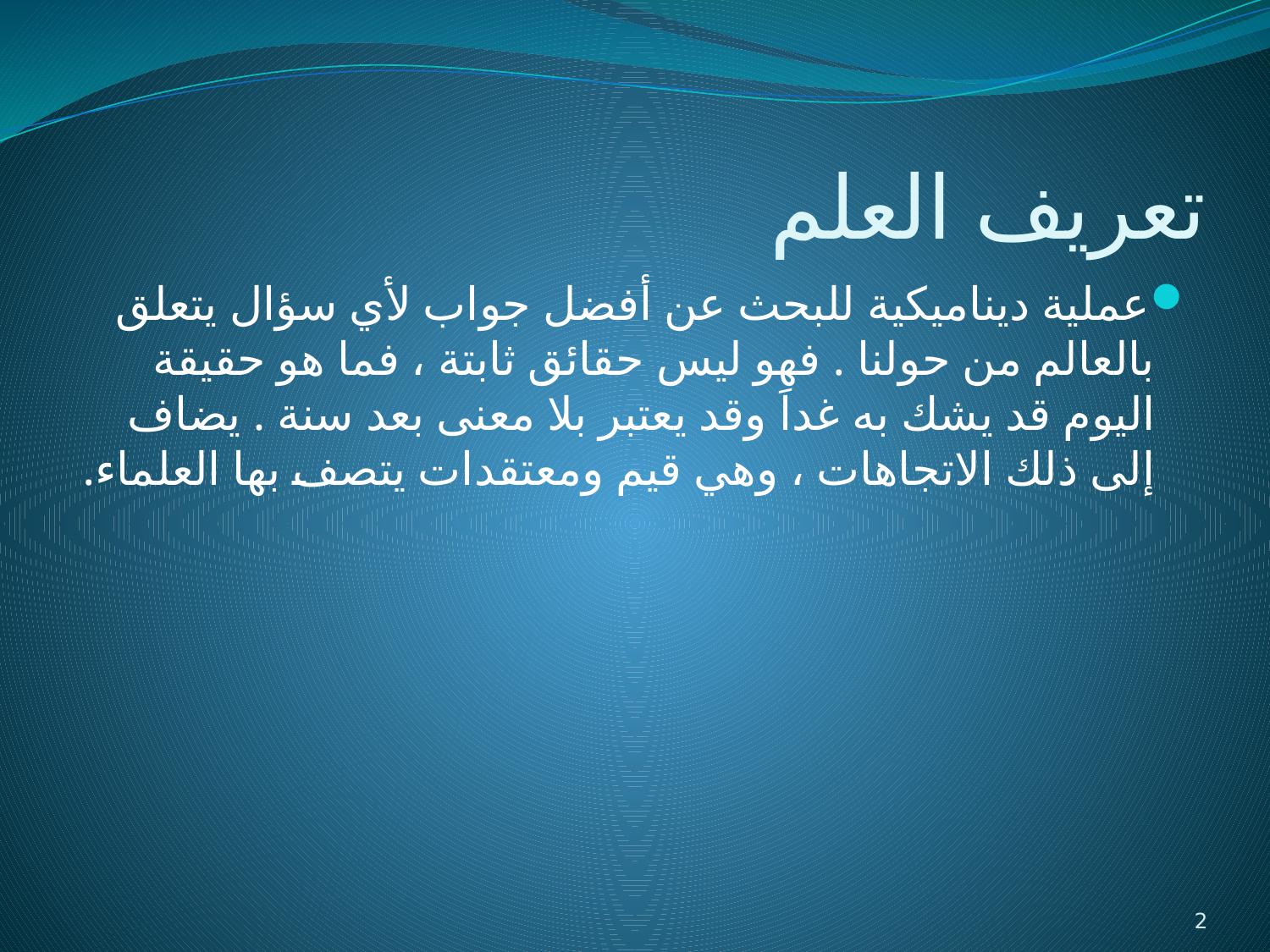

# تعريف العلم
عملية ديناميكية للبحث عن أفضل جواب لأي سؤال يتعلق بالعالم من حولنا . فهو ليس حقائق ثابتة ، فما هو حقيقة اليوم قد يشك به غداَ وقد يعتبر بلا معنى بعد سنة . يضاف إلى ذلك الاتجاهات ، وهي قيم ومعتقدات يتصف بها العلماء.
2